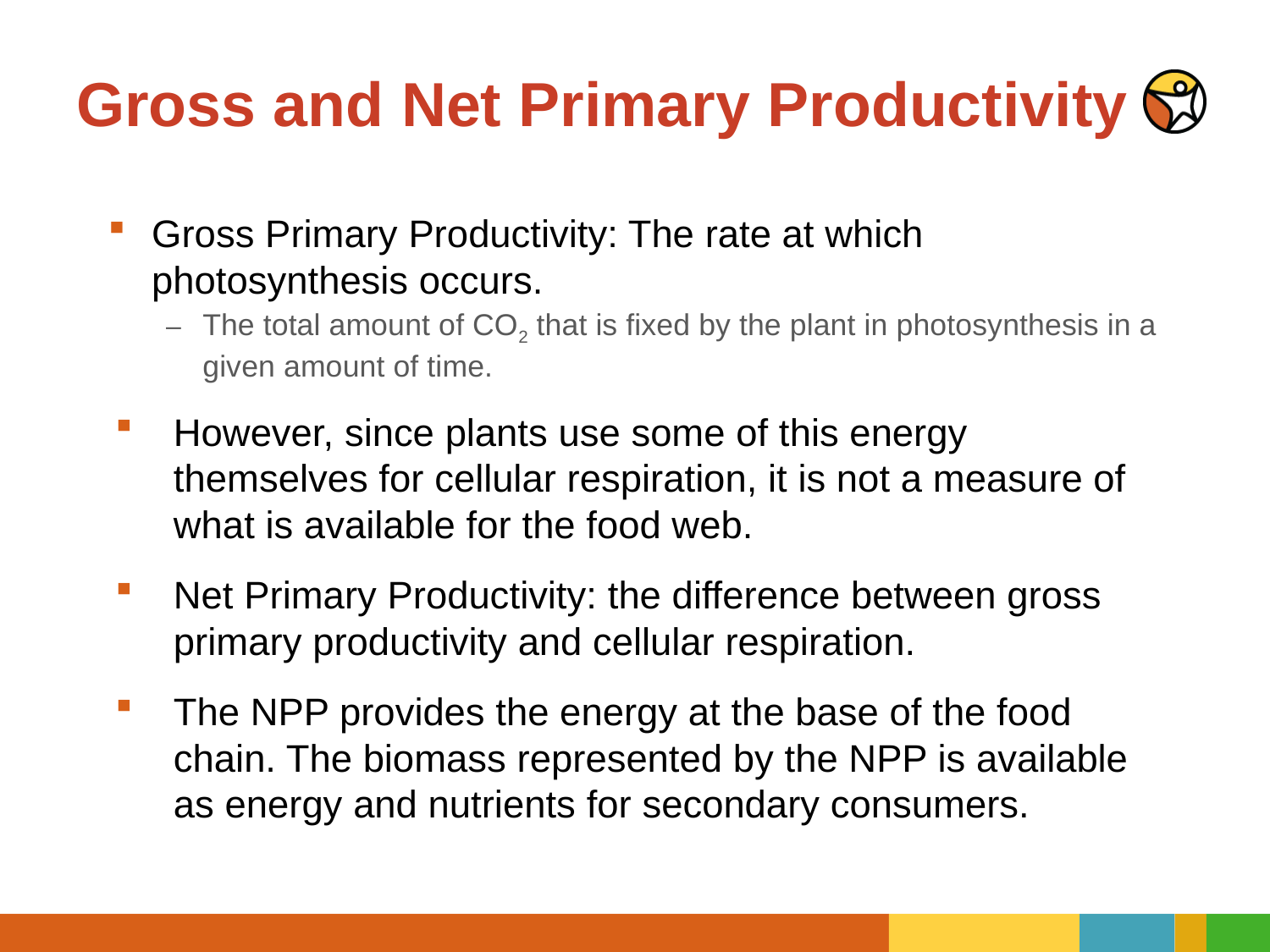

# Gross and Net Primary Productivity
Gross Primary Productivity: The rate at which photosynthesis occurs.
The total amount of CO2 that is fixed by the plant in photosynthesis in a given amount of time.
However, since plants use some of this energy themselves for cellular respiration, it is not a measure of what is available for the food web.
Net Primary Productivity: the difference between gross primary productivity and cellular respiration.
The NPP provides the energy at the base of the food chain. The biomass represented by the NPP is available as energy and nutrients for secondary consumers.